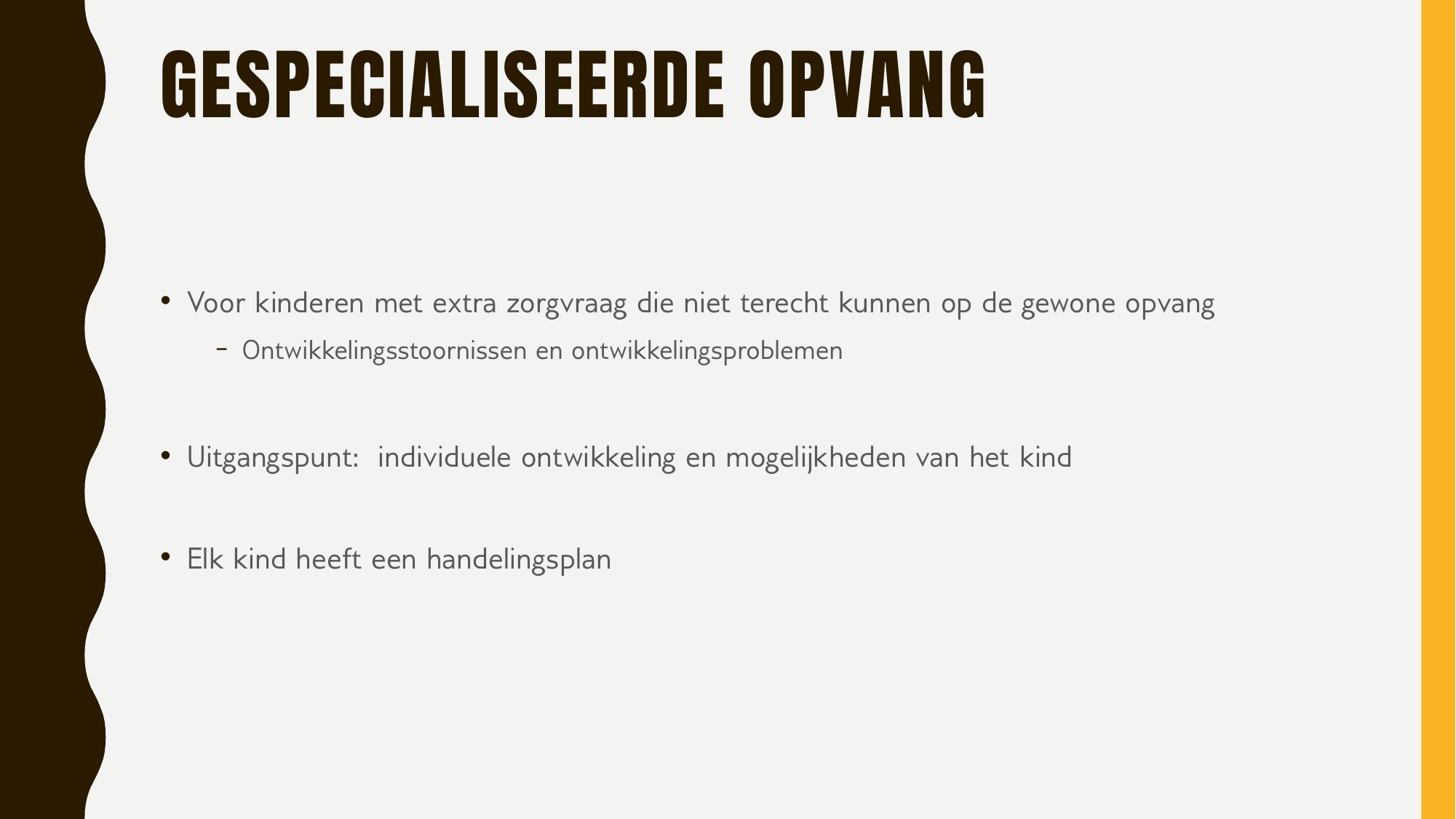

# Gespecialiseerde opvang
Voor kinderen met extra zorgvraag die niet terecht kunnen op de gewone opvang
Ontwikkelingsstoornissen en ontwikkelingsproblemen

Uitgangspunt:  individuele ontwikkeling en mogelijkheden van het kind

Elk kind heeft een handelingsplan